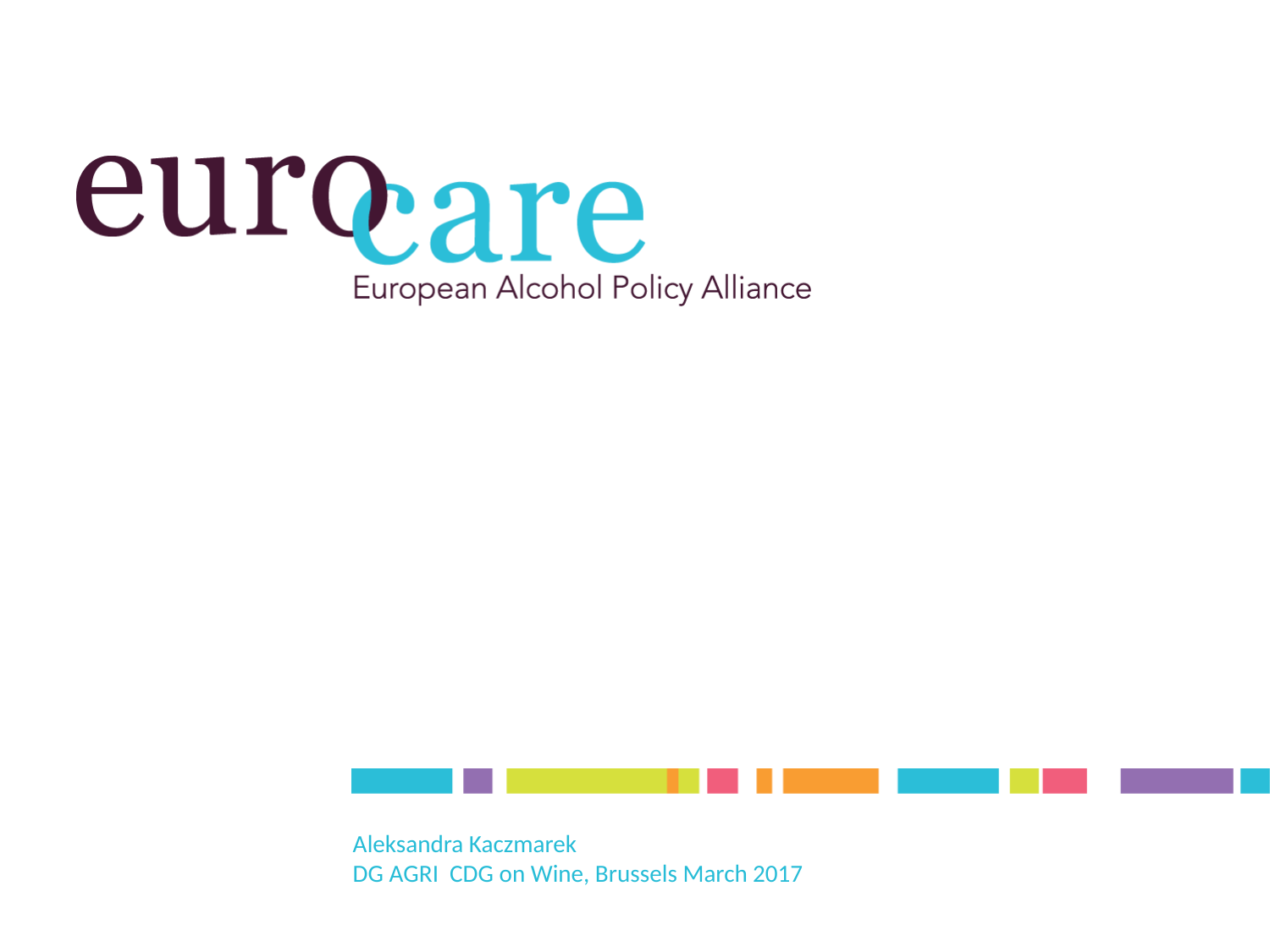

# Eurocare and alcohol labelling
Aleksandra Kaczmarek
DG AGRI  CDG on Wine, Brussels March 2017